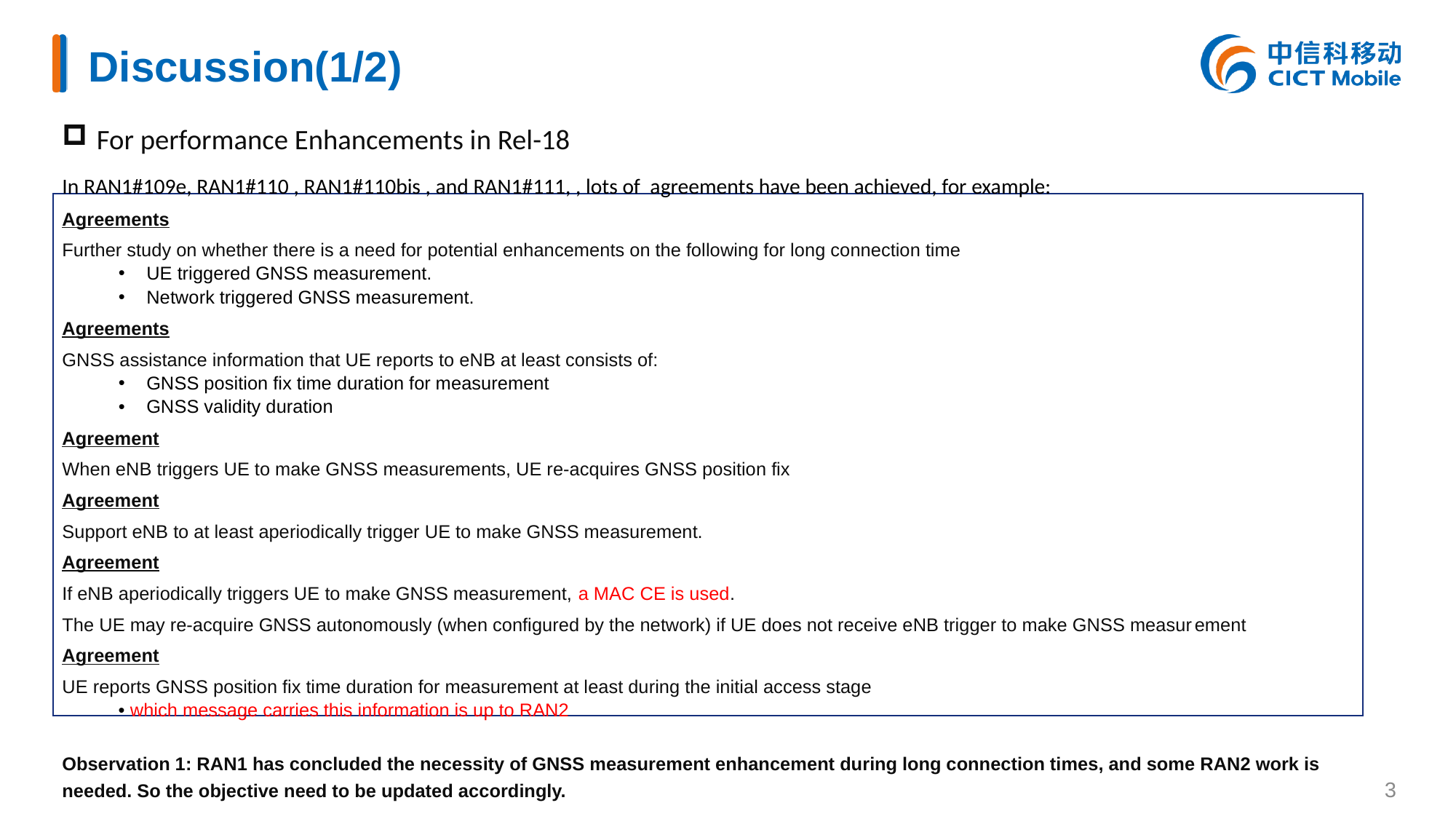

# Discussion(1/2)
 For performance Enhancements in Rel-18
In RAN1#109e, RAN1#110 , RAN1#110bis , and RAN1#111, , lots of  agreements have been achieved, for example:
Agreements
Further study on whether there is a need for potential enhancements on the following for long connection time
UE triggered GNSS measurement.
Network triggered GNSS measurement.
Agreements
GNSS assistance information that UE reports to eNB at least consists of:
GNSS position fix time duration for measurement
GNSS validity duration
Agreement
When eNB triggers UE to make GNSS measurements, UE re-acquires GNSS position fix
Agreement
Support eNB to at least aperiodically trigger UE to make GNSS measurement.
Agreement
If eNB aperiodically triggers UE to make GNSS measurement, a MAC CE is used.
The UE may re-acquire GNSS autonomously (when configured by the network) if UE does not receive eNB trigger to make GNSS measurement
Agreement
UE reports GNSS position fix time duration for measurement at least during the initial access stage
• which message carries this information is up to RAN2

Observation 1: RAN1 has concluded the necessity of GNSS measurement enhancement during long connection times, and some RAN2 work is needed. So the objective need to be updated accordingly.

3